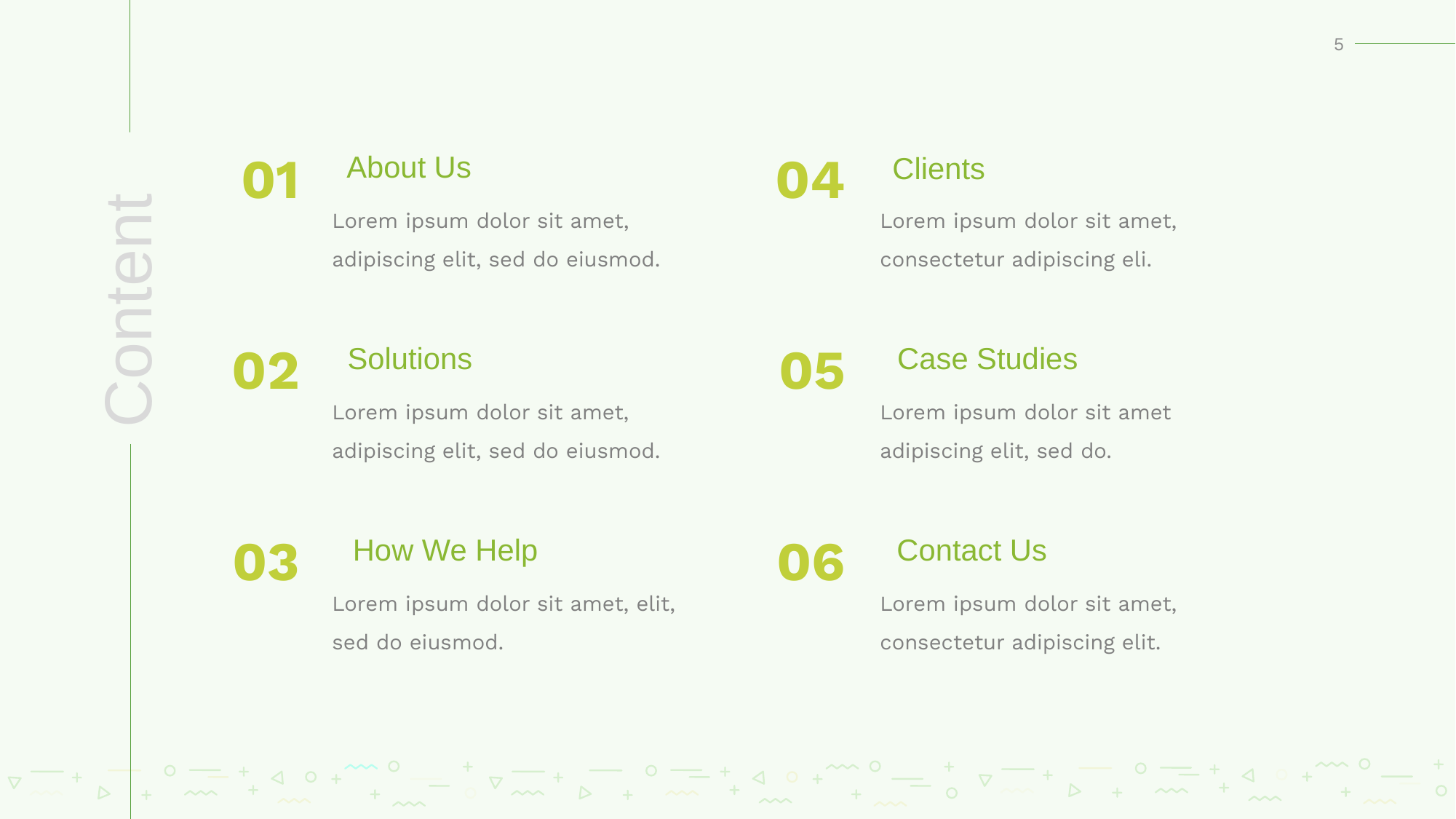

5
01
04
About Us
Clients
Lorem ipsum dolor sit amet, adipiscing elit, sed do eiusmod.
Lorem ipsum dolor sit amet, consectetur adipiscing eli.
# Content
02
05
Solutions
Case Studies
Lorem ipsum dolor sit amet, adipiscing elit, sed do eiusmod.
Lorem ipsum dolor sit amet adipiscing elit, sed do.
03
06
How We Help
Contact Us
Lorem ipsum dolor sit amet, elit, sed do eiusmod.
Lorem ipsum dolor sit amet, consectetur adipiscing elit.